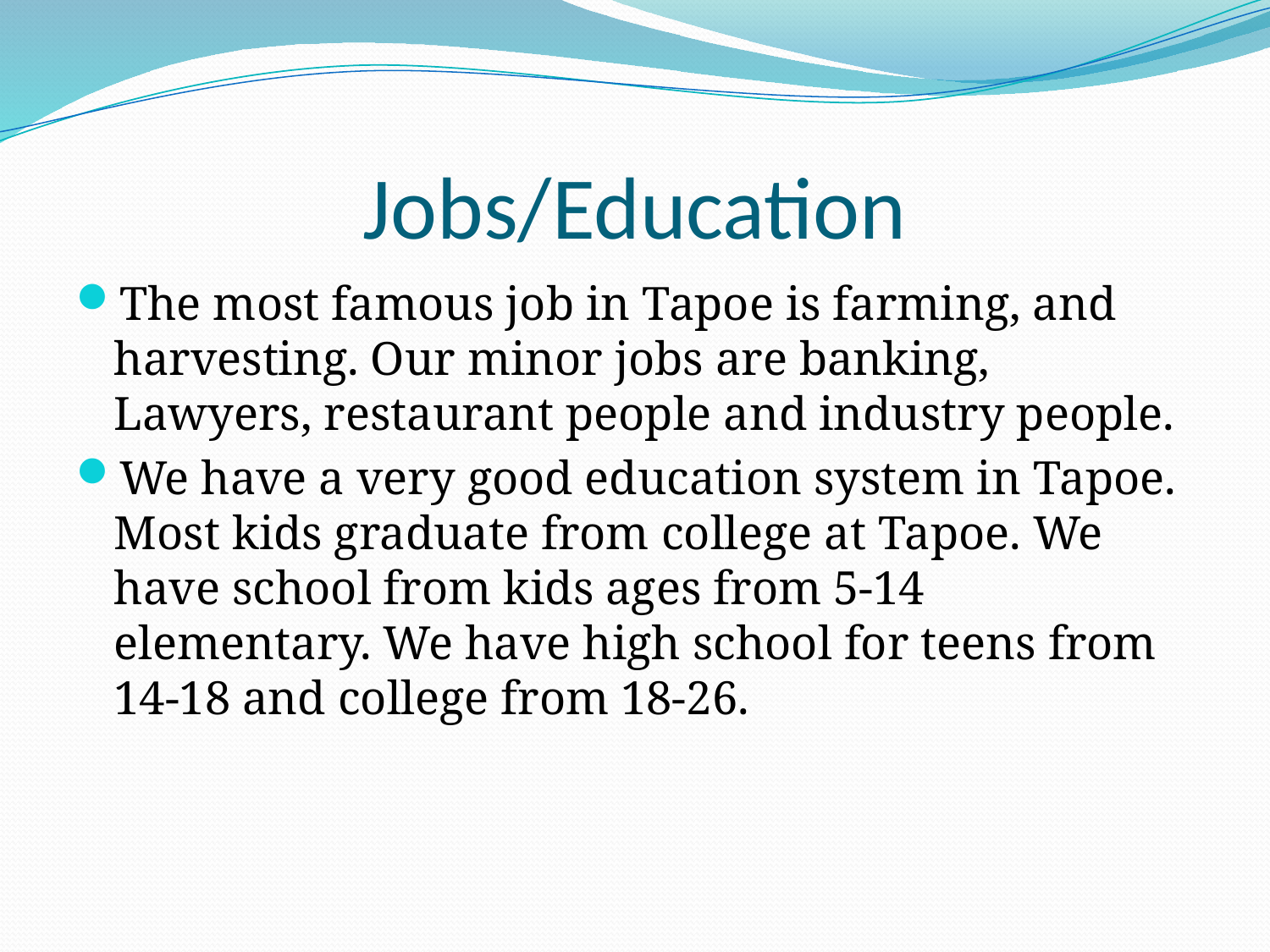

# Jobs/Education
The most famous job in Tapoe is farming, and harvesting. Our minor jobs are banking, Lawyers, restaurant people and industry people.
We have a very good education system in Tapoe. Most kids graduate from college at Tapoe. We have school from kids ages from 5-14 elementary. We have high school for teens from 14-18 and college from 18-26.